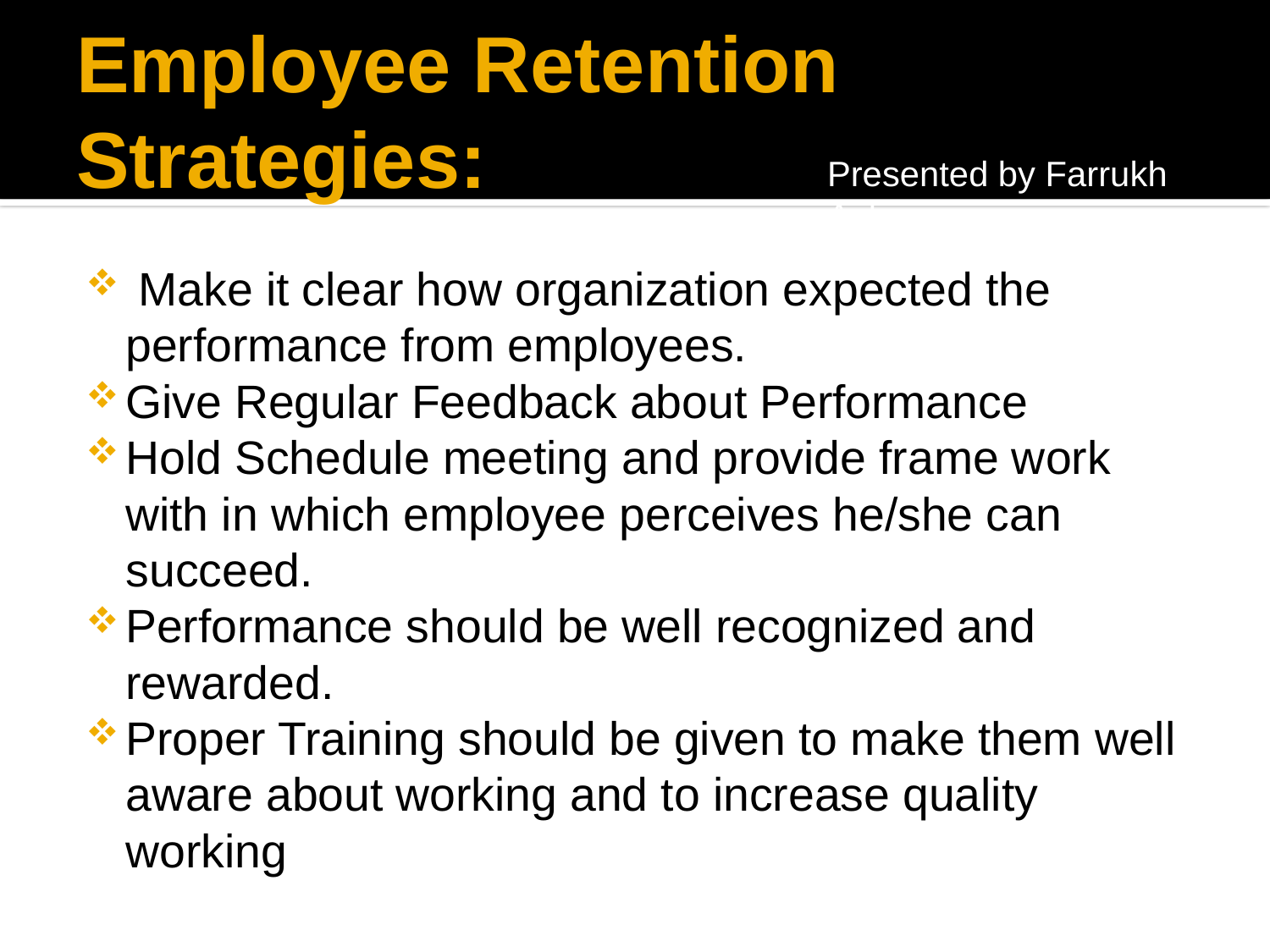

# Employee Retention Strategies:
Presented by Farrukh  Aslam
 Make it clear how organization expected the performance from employees.
Give Regular Feedback about Performance
Hold Schedule meeting and provide frame work with in which employee perceives he/she can succeed.
Performance should be well recognized and rewarded.
Proper Training should be given to make them well aware about working and to increase quality working